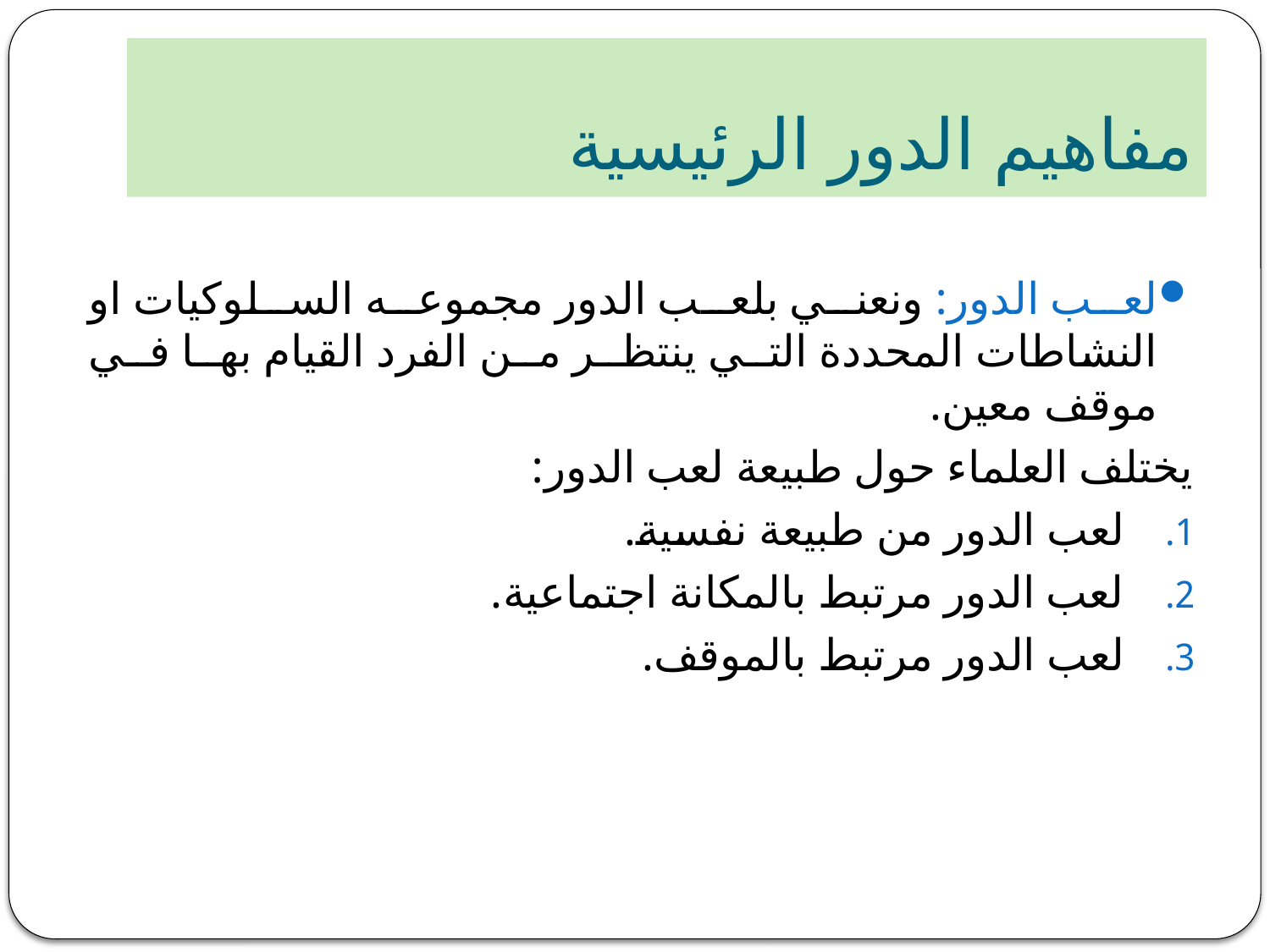

# مفاهيم الدور الرئيسية

لعب الدور: ونعني بلعب الدور مجموعه السلوكيات او النشاطات المحددة التي ينتظر من الفرد القيام بها في موقف معين.
يختلف العلماء حول طبيعة لعب الدور:
لعب الدور من طبيعة نفسية.
لعب الدور مرتبط بالمكانة اجتماعية.
لعب الدور مرتبط بالموقف.